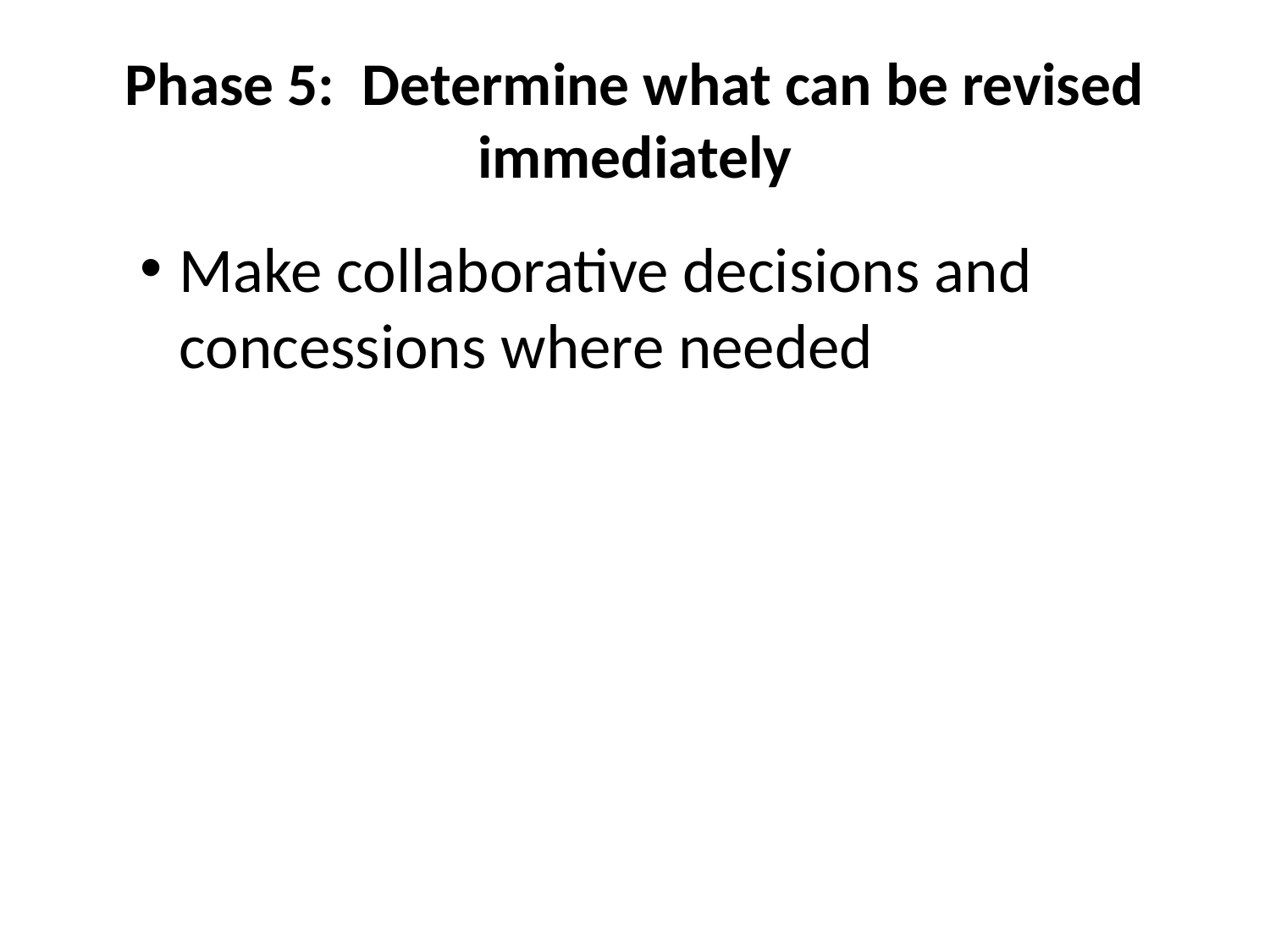

# Phase 5:  Determine what can be revised immediately
Make collaborative decisions and concessions where needed